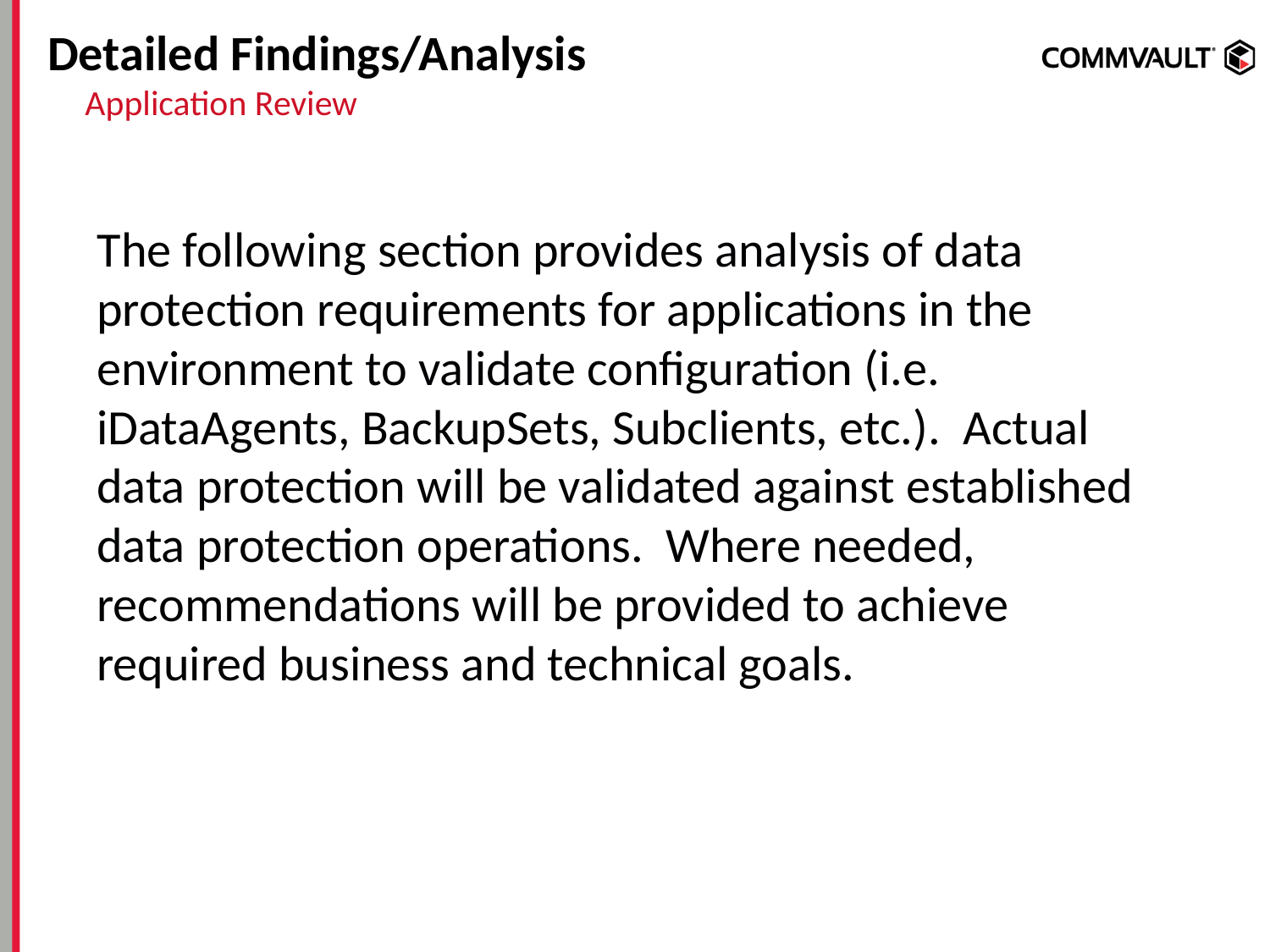

# Detailed Findings/Analysis
Application Review
The following section provides analysis of data protection requirements for applications in the environment to validate configuration (i.e. iDataAgents, BackupSets, Subclients, etc.).  Actual data protection will be validated against established data protection operations.  Where needed, recommendations will be provided to achieve required business and technical goals.